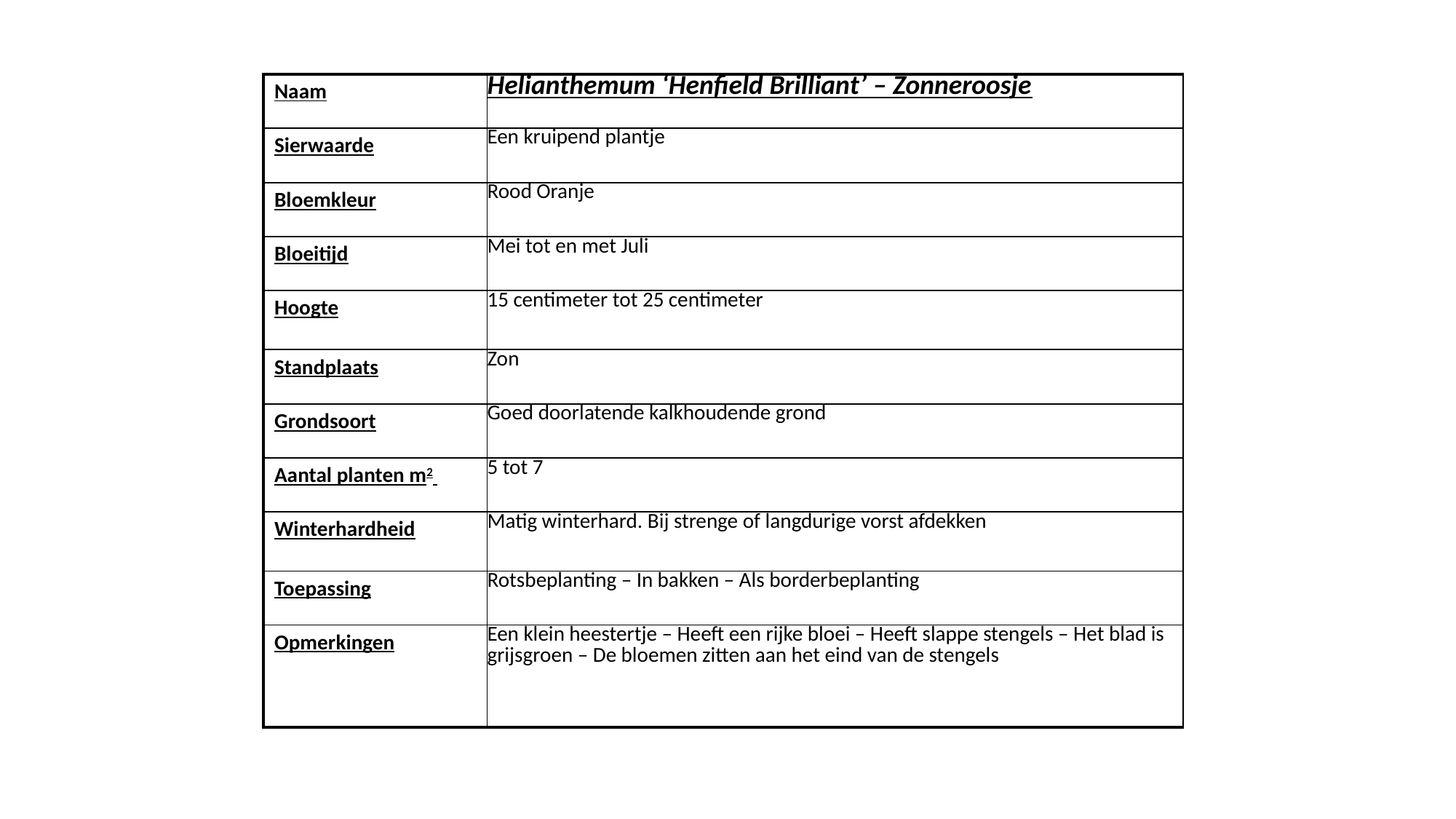

| Naam | Helianthemum ‘Henfield Brilliant’ – Zonneroosje |
| --- | --- |
| Sierwaarde | Een kruipend plantje |
| Bloemkleur | Rood Oranje |
| Bloeitijd | Mei tot en met Juli |
| Hoogte | 15 centimeter tot 25 centimeter |
| Standplaats | Zon |
| Grondsoort | Goed doorlatende kalkhoudende grond |
| Aantal planten m2 | 5 tot 7 |
| Winterhardheid | Matig winterhard. Bij strenge of langdurige vorst afdekken |
| Toepassing | Rotsbeplanting – In bakken – Als borderbeplanting |
| Opmerkingen | Een klein heestertje – Heeft een rijke bloei – Heeft slappe stengels – Het blad is grijsgroen – De bloemen zitten aan het eind van de stengels |